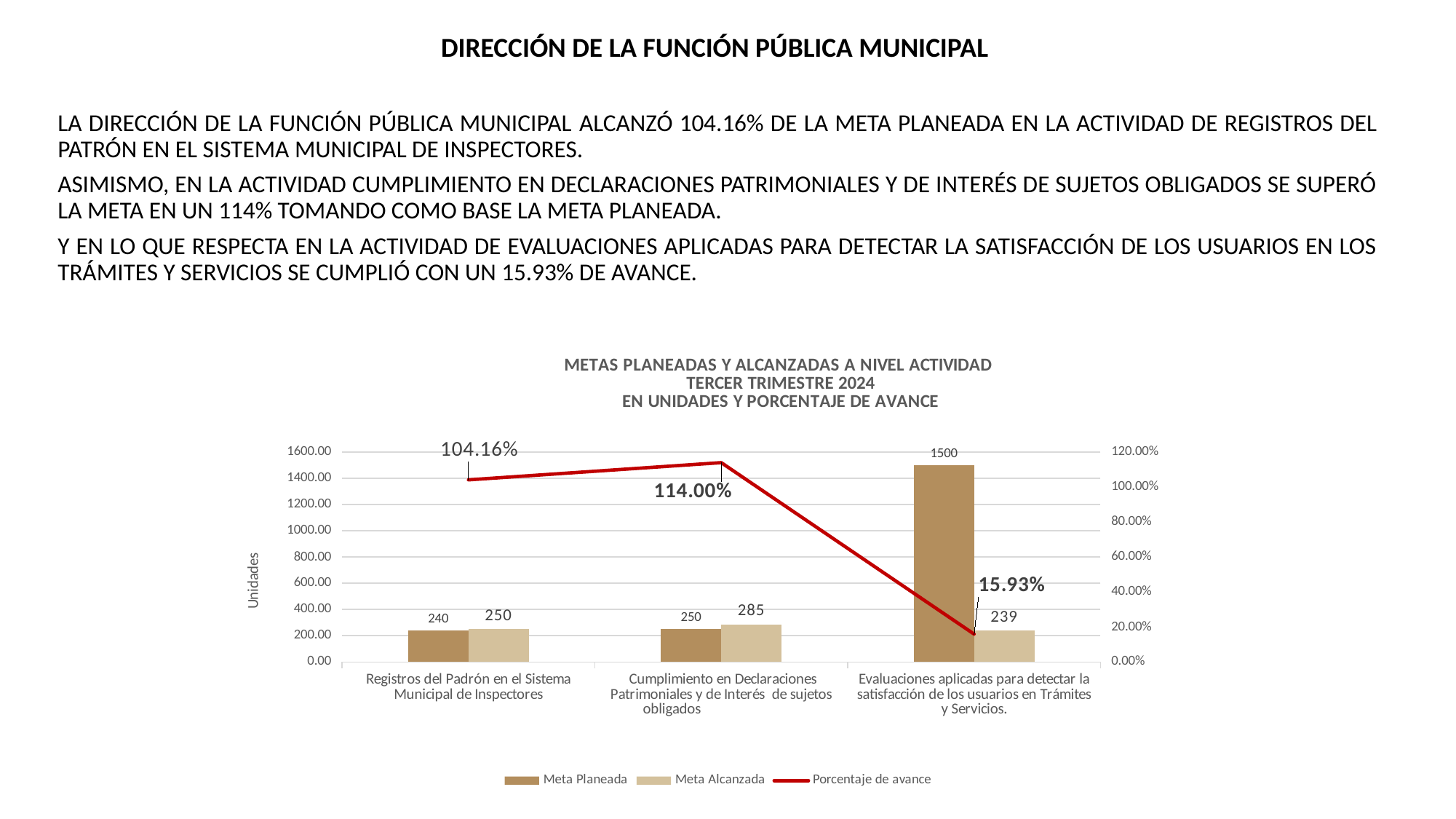

DIRECCIÓN DE LA FUNCIÓN PÚBLICA MUNICIPAL

LA DIRECCIÓN DE LA FUNCIÓN PÚBLICA MUNICIPAL ALCANZÓ 104.16% DE LA META PLANEADA EN LA ACTIVIDAD DE REGISTROS DEL PATRÓN EN EL SISTEMA MUNICIPAL DE INSPECTORES.
ASIMISMO, EN LA ACTIVIDAD CUMPLIMIENTO EN DECLARACIONES PATRIMONIALES Y DE INTERÉS DE SUJETOS OBLIGADOS SE SUPERÓ LA META EN UN 114% TOMANDO COMO BASE LA META PLANEADA.
Y EN LO QUE RESPECTA EN LA ACTIVIDAD DE EVALUACIONES APLICADAS PARA DETECTAR LA SATISFACCIÓN DE LOS USUARIOS EN LOS TRÁMITES Y SERVICIOS SE CUMPLIÓ CON UN 15.93% DE AVANCE.

### Chart: METAS PLANEADAS Y ALCANZADAS A NIVEL ACTIVIDAD
TERCER TRIMESTRE 2024
EN UNIDADES Y PORCENTAJE DE AVANCE

| Category | Meta Planeada | Meta Alcanzada |  |
|---|---|---|---|
| Registros del Padrón en el Sistema Municipal de Inspectores | 240.0 | 250.0 | 1.0416666666666667 |
|  Cumplimiento en Declaraciones Patrimoniales y de Interés  de sujetos obligados                              | 250.0 | 285.0 | 1.14 |
| Evaluaciones aplicadas para detectar la satisfacción de los usuarios en Trámites y Servicios. | 1500.0 | 239.0 | 0.15933333333333333 |